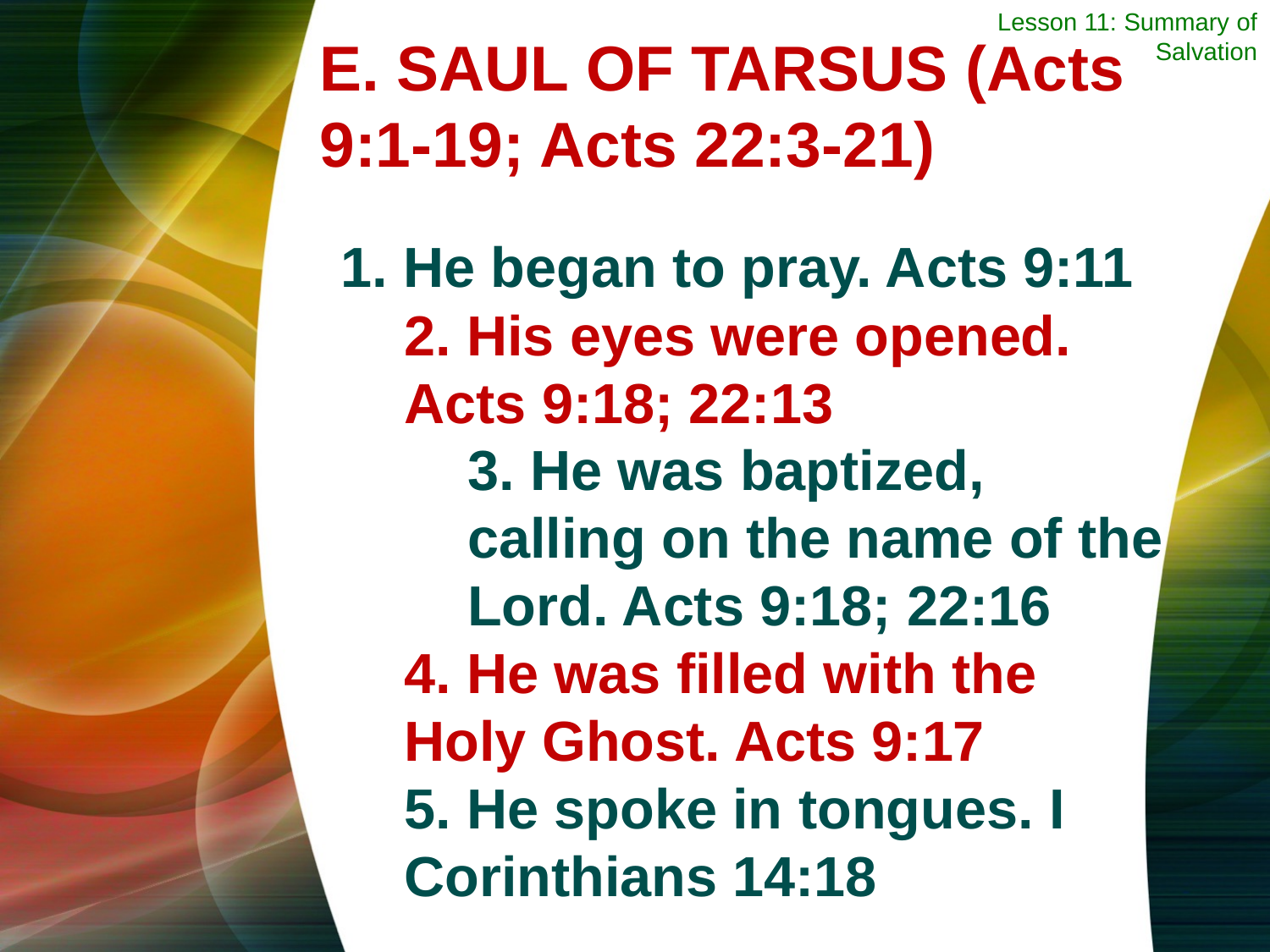

Lesson 11: Summary of Salvation
E. SAUL OF TARSUS (Acts 9:1-19; Acts 22:3-21)
1. He began to pray. Acts 9:11
2. His eyes were opened. Acts 9:18; 22:13
3. He was baptized, calling on the name of the Lord. Acts 9:18; 22:16
4. He was filled with the Holy Ghost. Acts 9:17
5. He spoke in tongues. I Corinthians 14:18